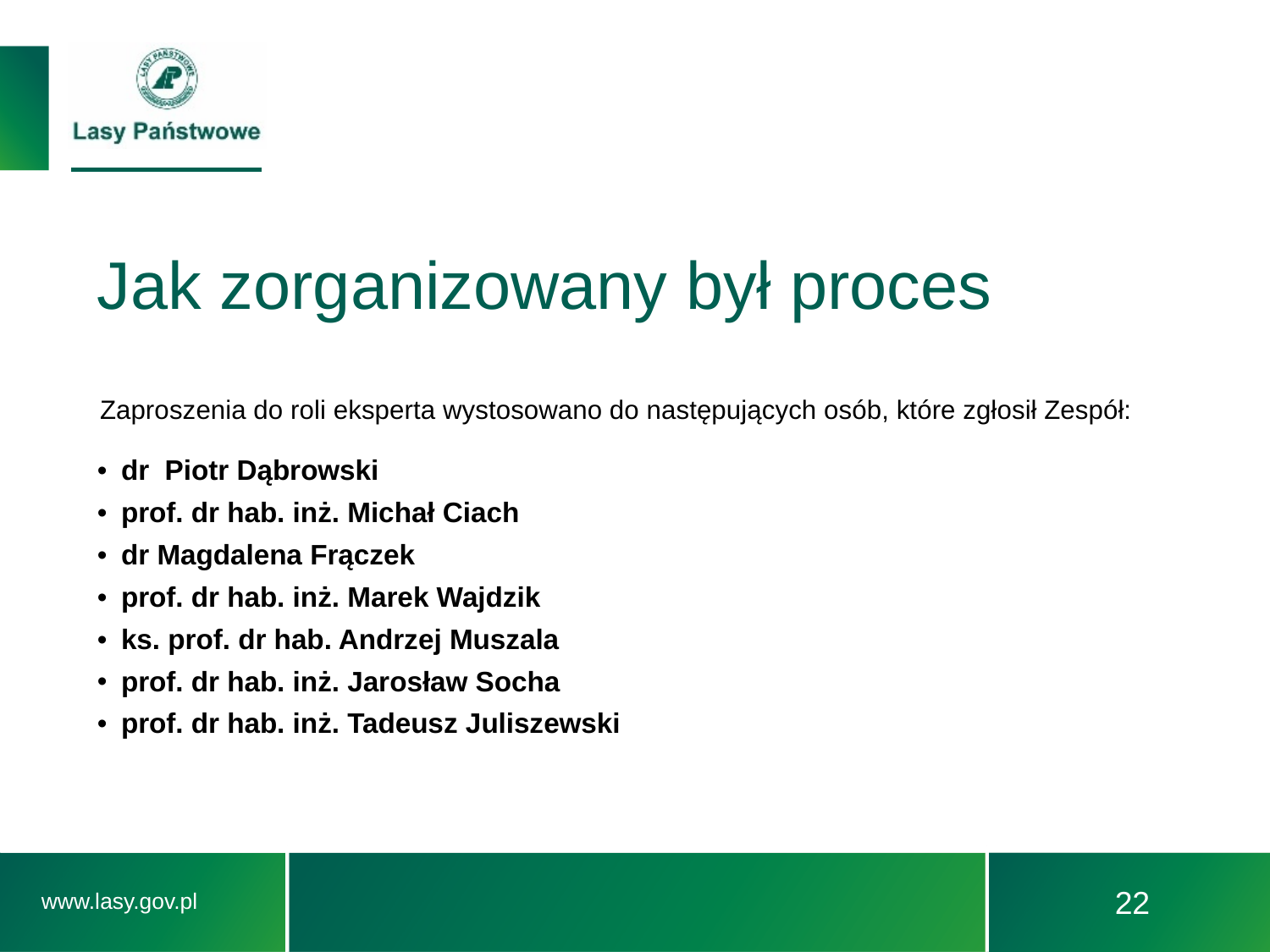

# Jak zorganizowany był proces
Zaproszenia do roli eksperta wystosowano do następujących osób, które zgłosił Zespół:

| dr Piotr Dąbrowski |
| --- |
| prof. dr hab. inż. Michał Ciach |
| dr Magdalena Frączek |
| prof. dr hab. inż. Marek Wajdzik |
| ks. prof. dr hab. Andrzej Muszala |
| prof. dr hab. inż. Jarosław Socha |
| prof. dr hab. inż. Tadeusz Juliszewski |